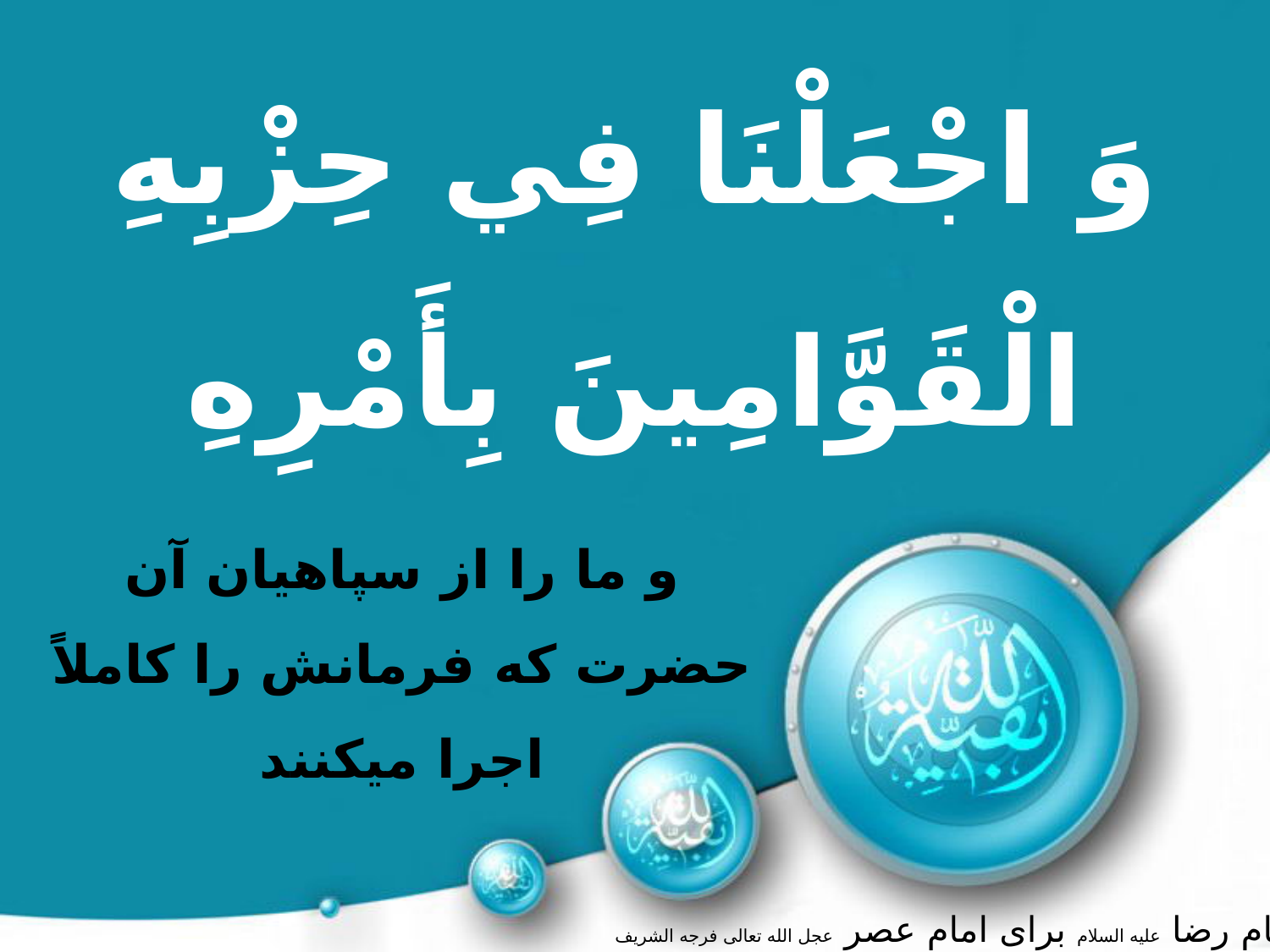

وَ اجْعَلْنَا فِي حِزْبِهِ الْقَوَّامِينَ بِأَمْرِهِ
و ما را از سپاهیان آن حضرت كه فرمانش را كاملاً اجرا می­كنند